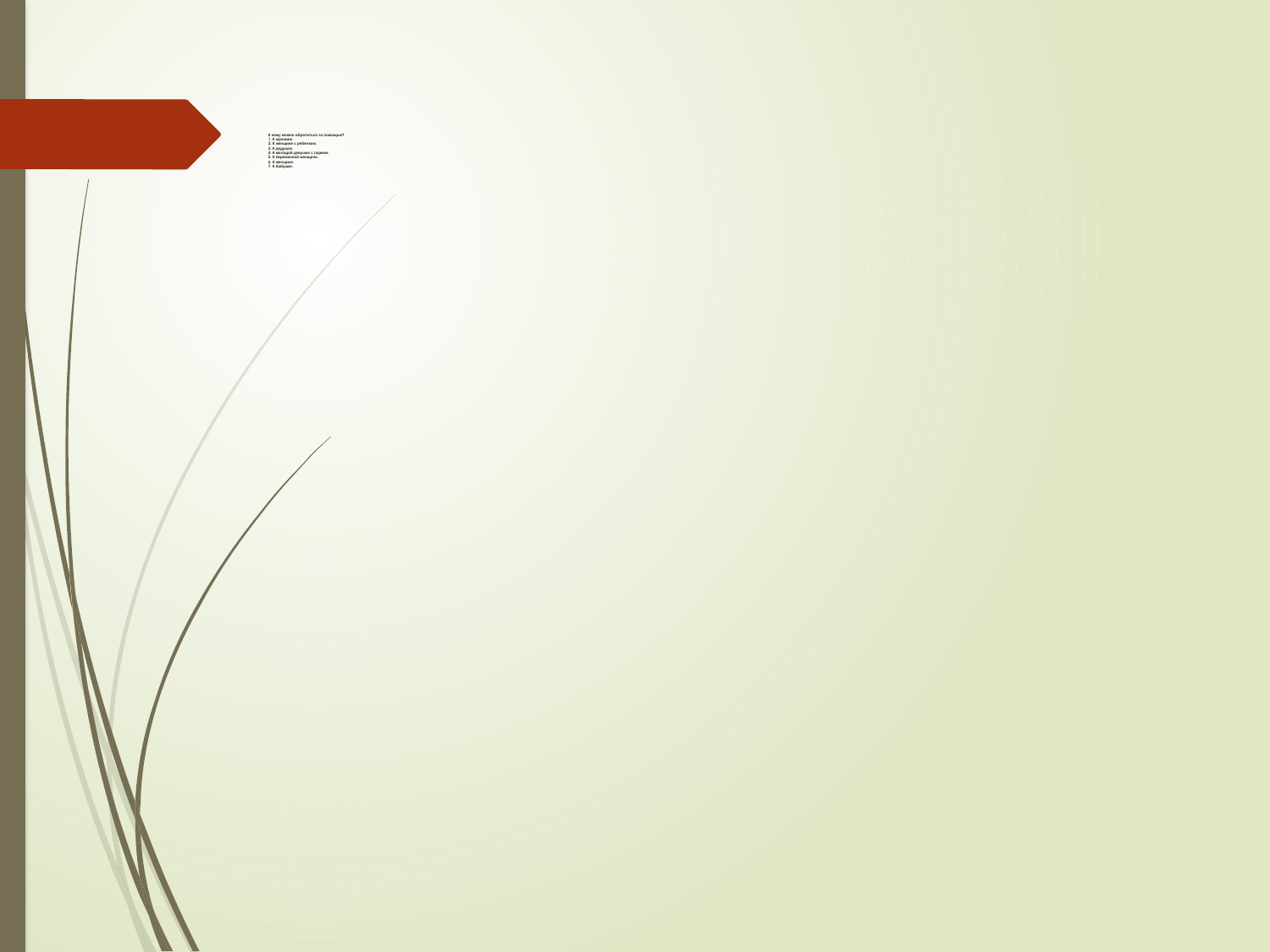

# К кому можно обратиться за помощью? 1. К мужчине. 2. К женщине с ребенком. 3. К дедушке. 4. К молодой девушке с парнем. 5. К беременной женщине. 6. К женщине. 7. К бабушке.